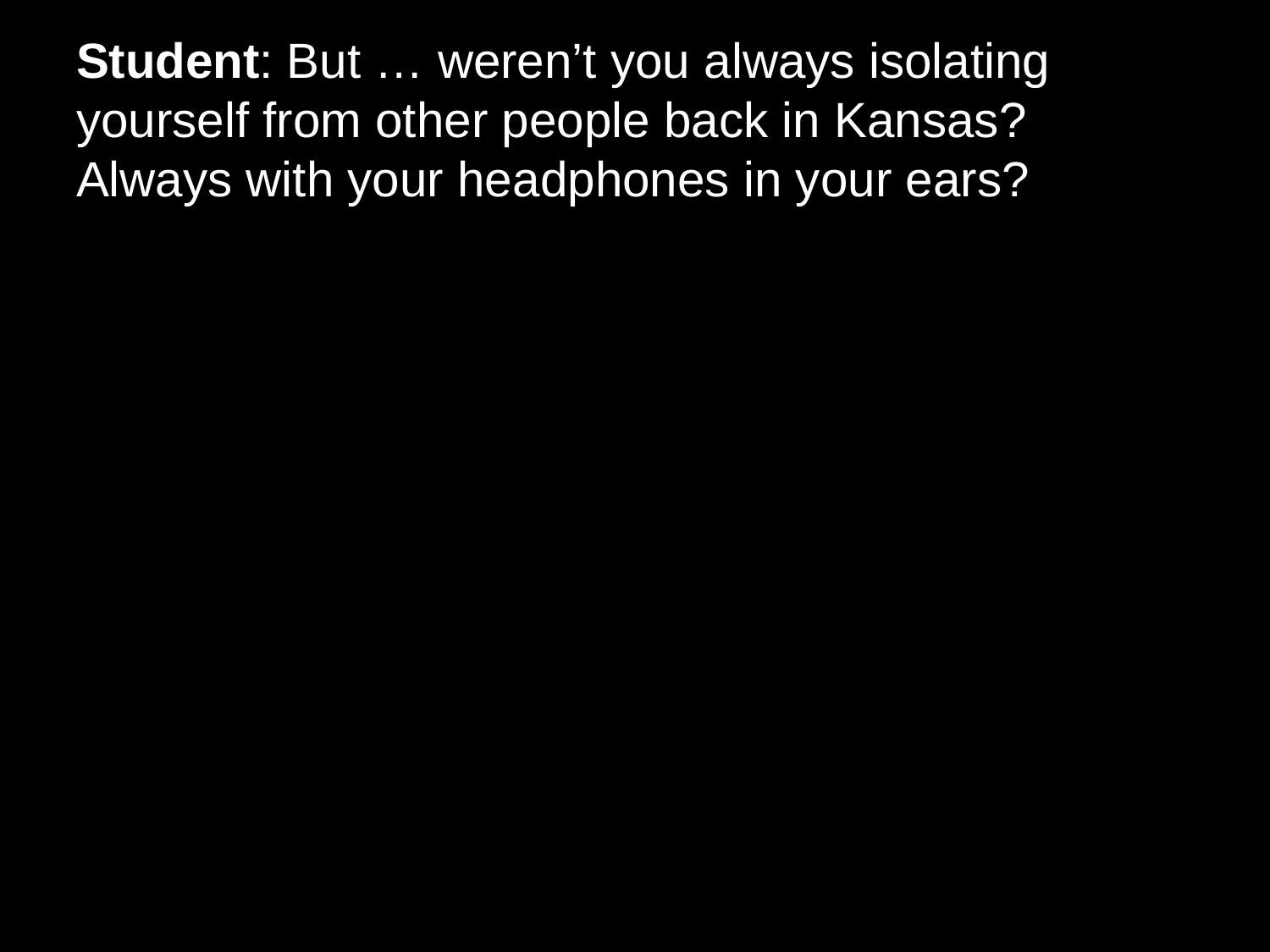

# Student: But … weren’t you always isolating yourself from other people back in Kansas? Always with your headphones in your ears?